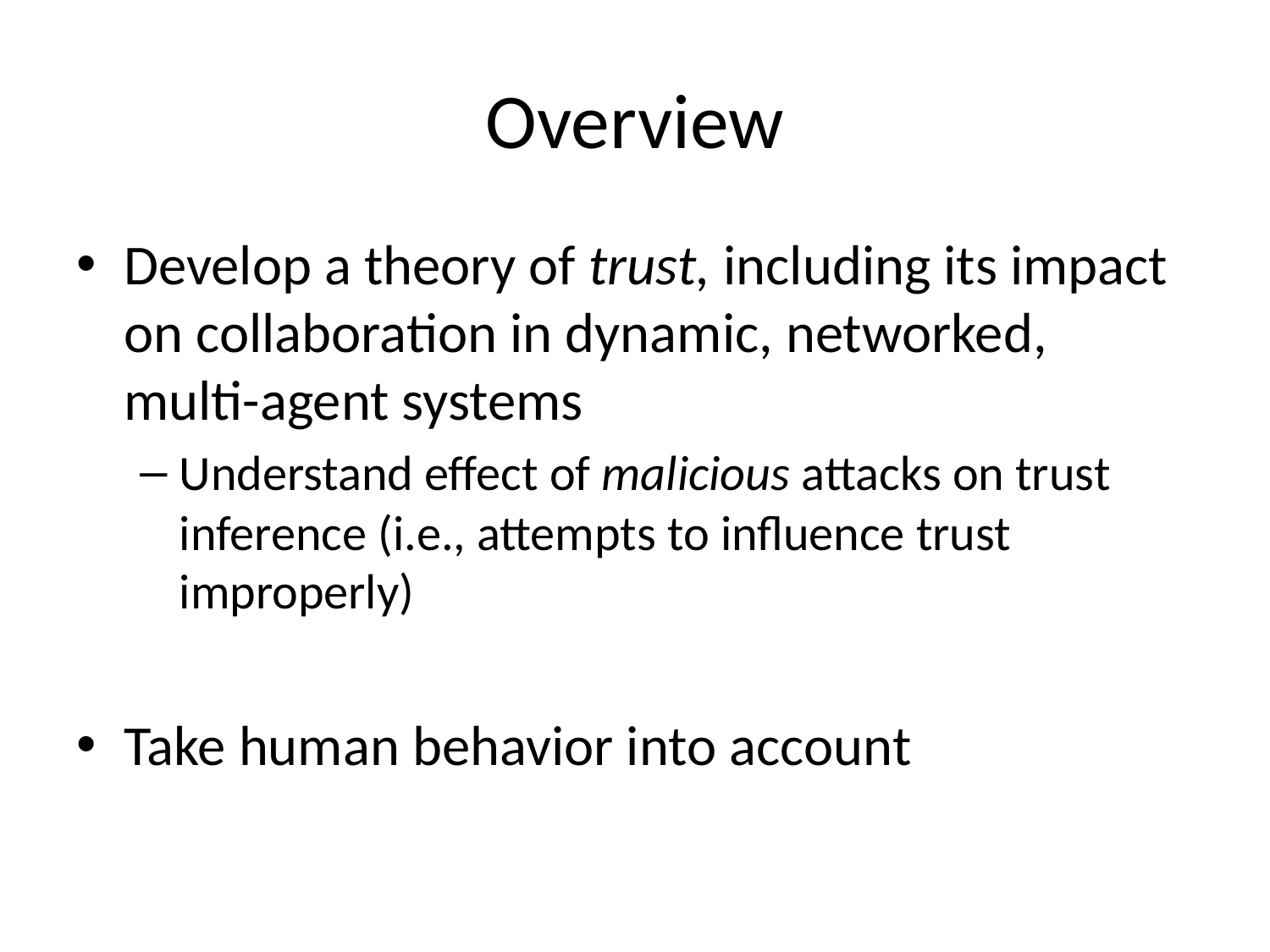

# Overview
Develop a theory of trust, including its impact on collaboration in dynamic, networked, multi-agent systems
Understand effect of malicious attacks on trust inference (i.e., attempts to influence trust improperly)

Take human behavior into account